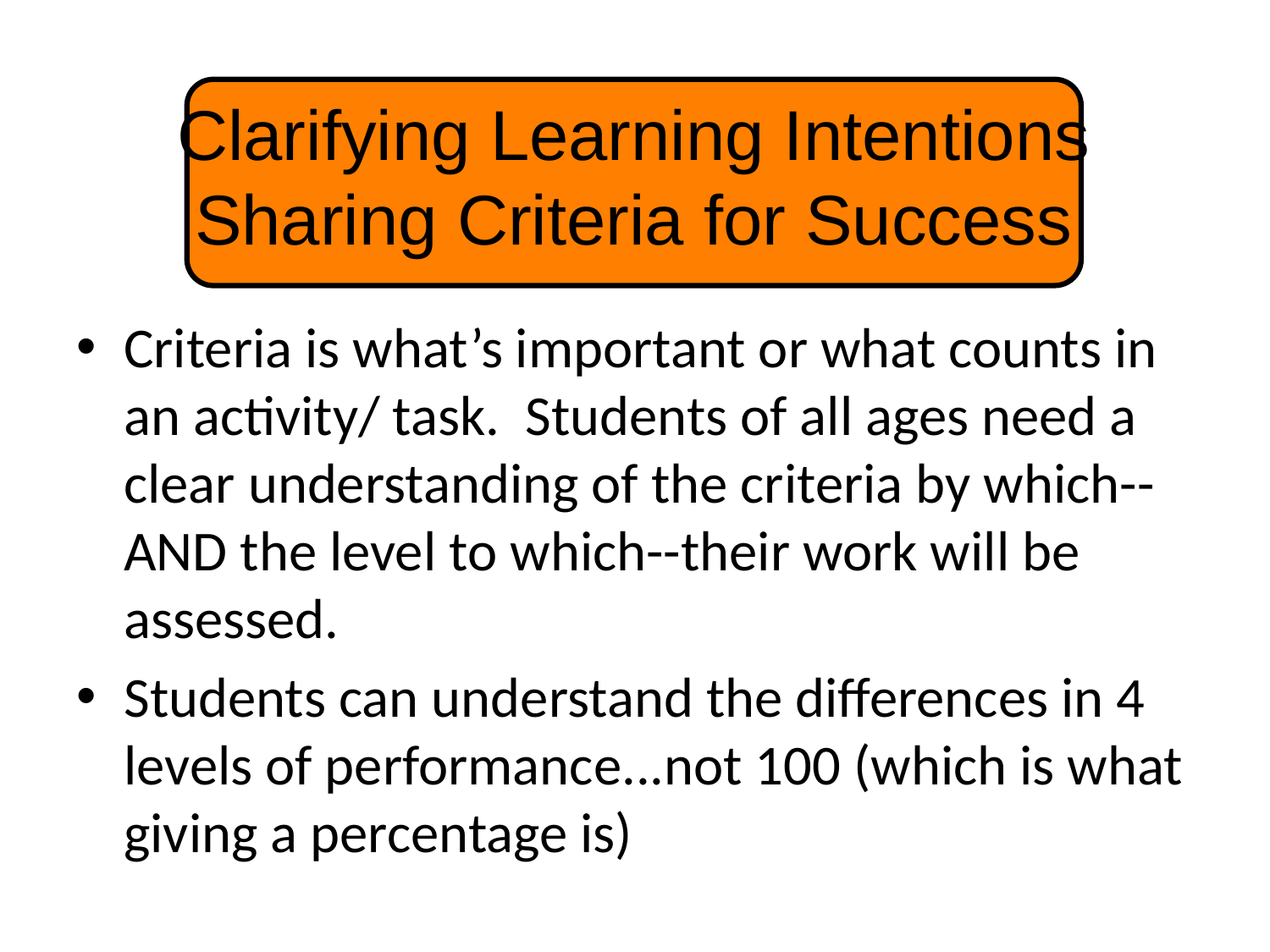

Clarifying Learning Intentions
Sharing Criteria for Success
Criteria is what’s important or what counts in an activity/ task.  Students of all ages need a clear understanding of the criteria by which--AND the level to which--their work will be assessed.
Students can understand the differences in 4 levels of performance...not 100 (which is what giving a percentage is)